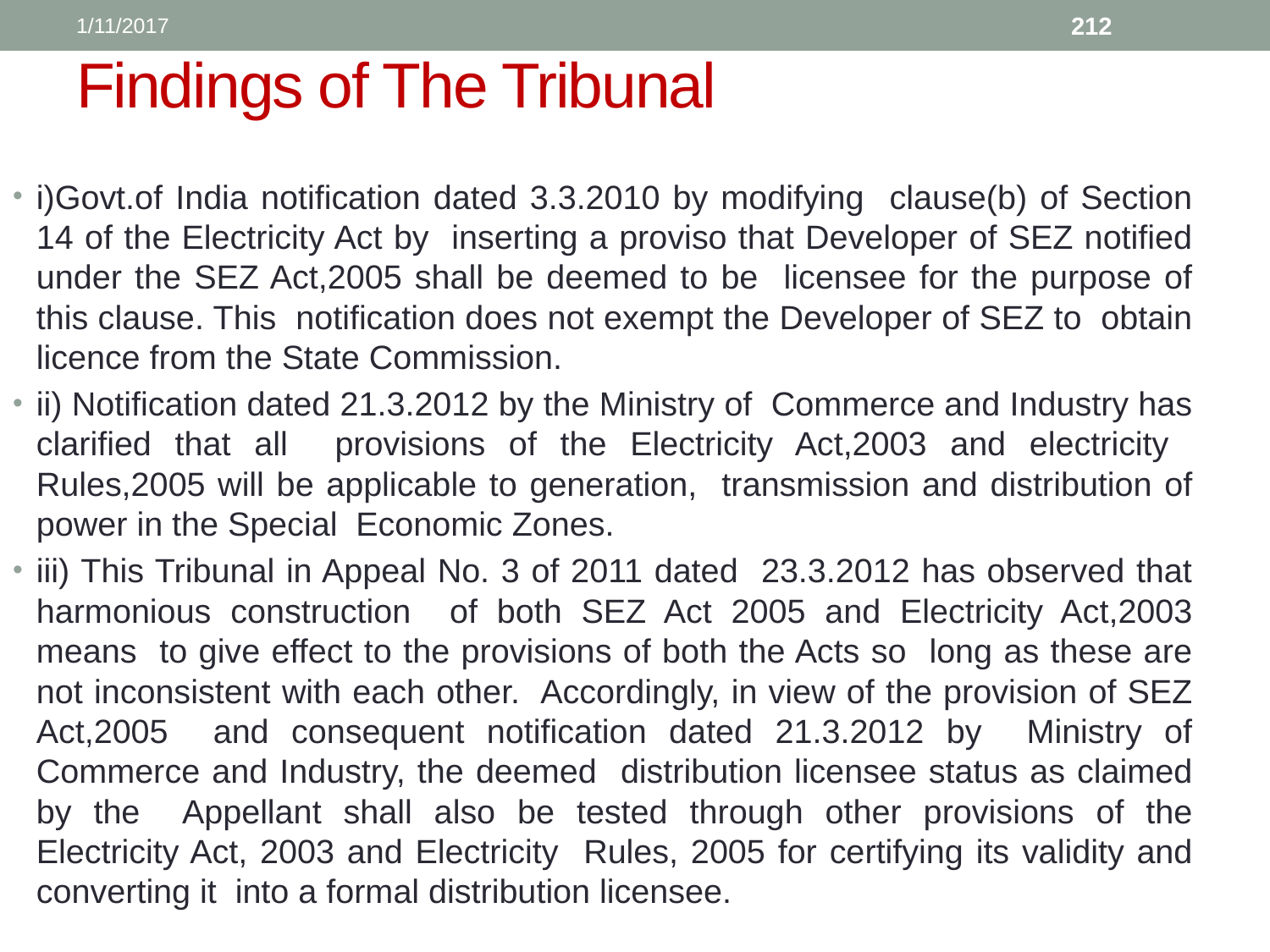

1/11/2017
212
# Findings of The Tribunal
i)Govt.of India notification dated 3.3.2010 by modifying  clause(b) of Section 14 of the Electricity Act by  inserting a proviso that Developer of SEZ notified under the SEZ Act,2005 shall be deemed to be  licensee for the purpose of this clause. This  notification does not exempt the Developer of SEZ to  obtain licence from the State Commission.
ii) Notification dated 21.3.2012 by the Ministry of  Commerce and Industry has clarified that all  provisions of the Electricity Act,2003 and electricity  Rules,2005 will be applicable to generation,  transmission and distribution of power in the Special  Economic Zones.
iii) This Tribunal in Appeal No. 3 of 2011 dated  23.3.2012 has observed that harmonious construction  of both SEZ Act 2005 and Electricity Act,2003 means  to give effect to the provisions of both the Acts so  long as these are not inconsistent with each other.  Accordingly, in view of the provision of SEZ Act,2005  and consequent notification dated 21.3.2012 by  Ministry of Commerce and Industry, the deemed  distribution licensee status as claimed by the  Appellant shall also be tested through other provisions of the Electricity Act, 2003 and Electricity  Rules, 2005 for certifying its validity and converting it  into a formal distribution licensee.